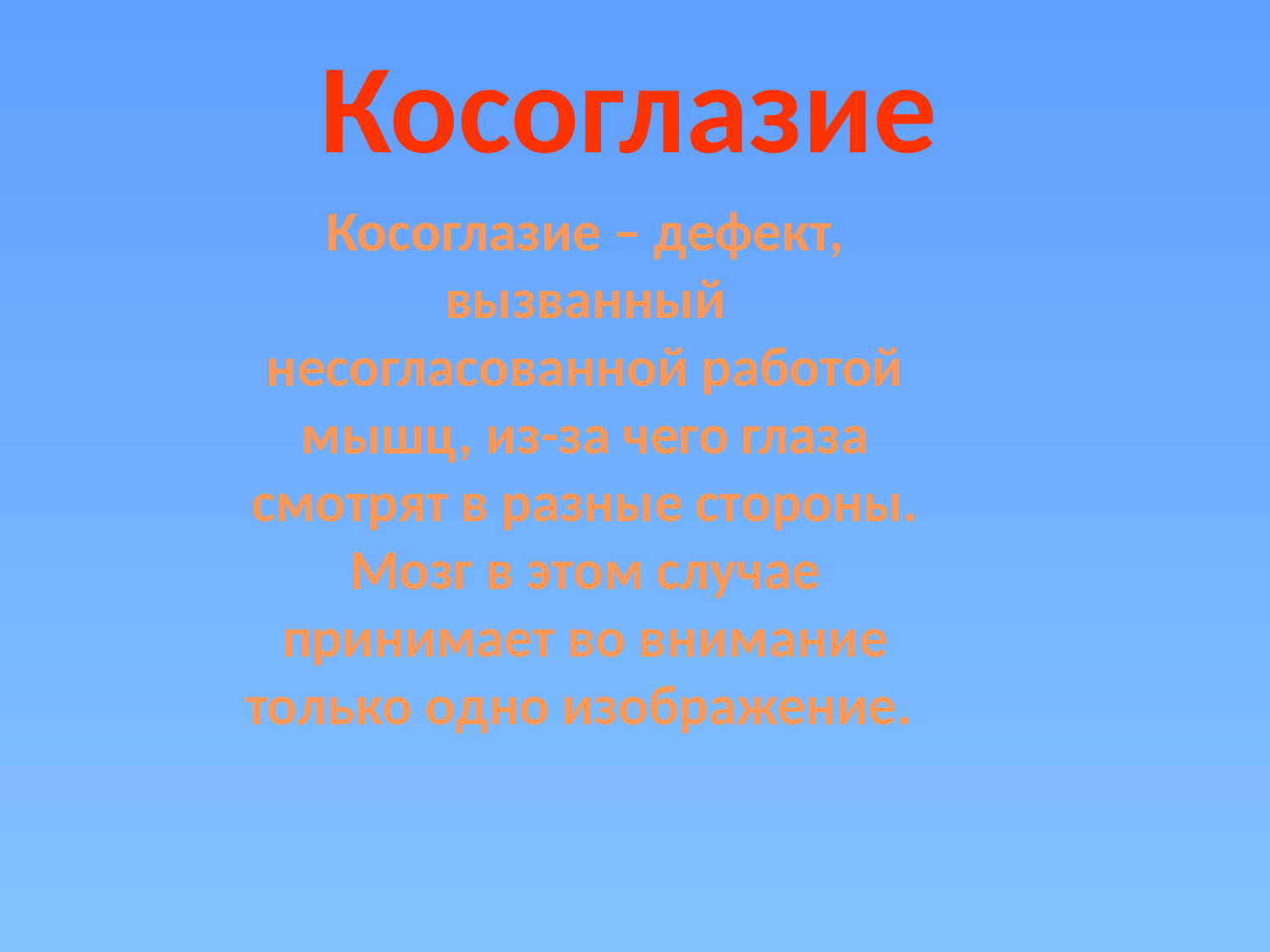

# Косоглазие
Косоглазие – дефект, вызванный несогласованной работой мышц, из-за чего глаза смотрят в разные стороны. Мозг в этом случае принимает во внимание только одно изображение.